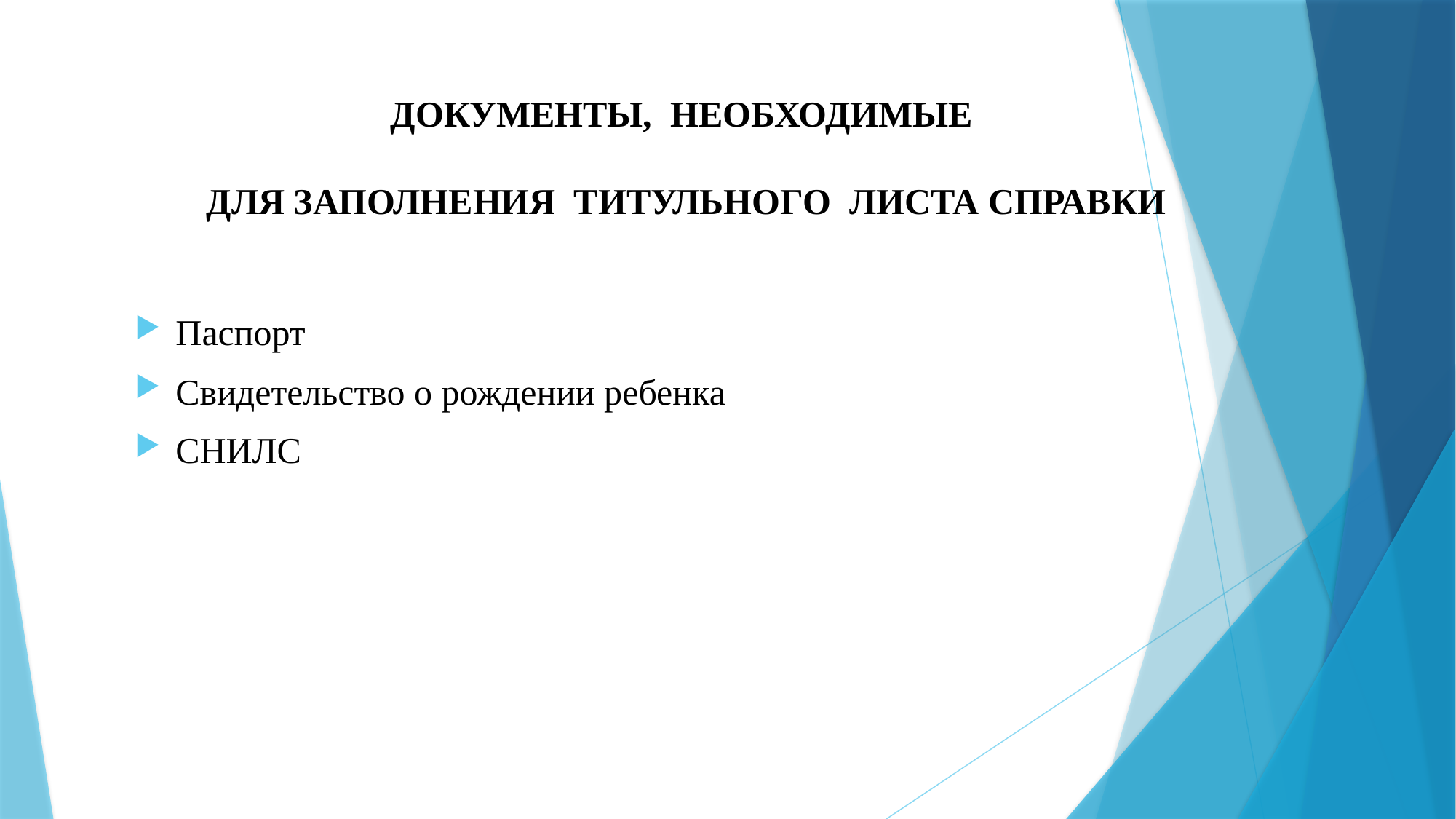

# ДОКУМЕНТЫ,  НЕОБХОДИМЫЕ ДЛЯ ЗАПОЛНЕНИЯ  ТИТУЛЬНОГО  ЛИСТА СПРАВКИ
Паспорт
Свидетельство о рождении ребенка
СНИЛС